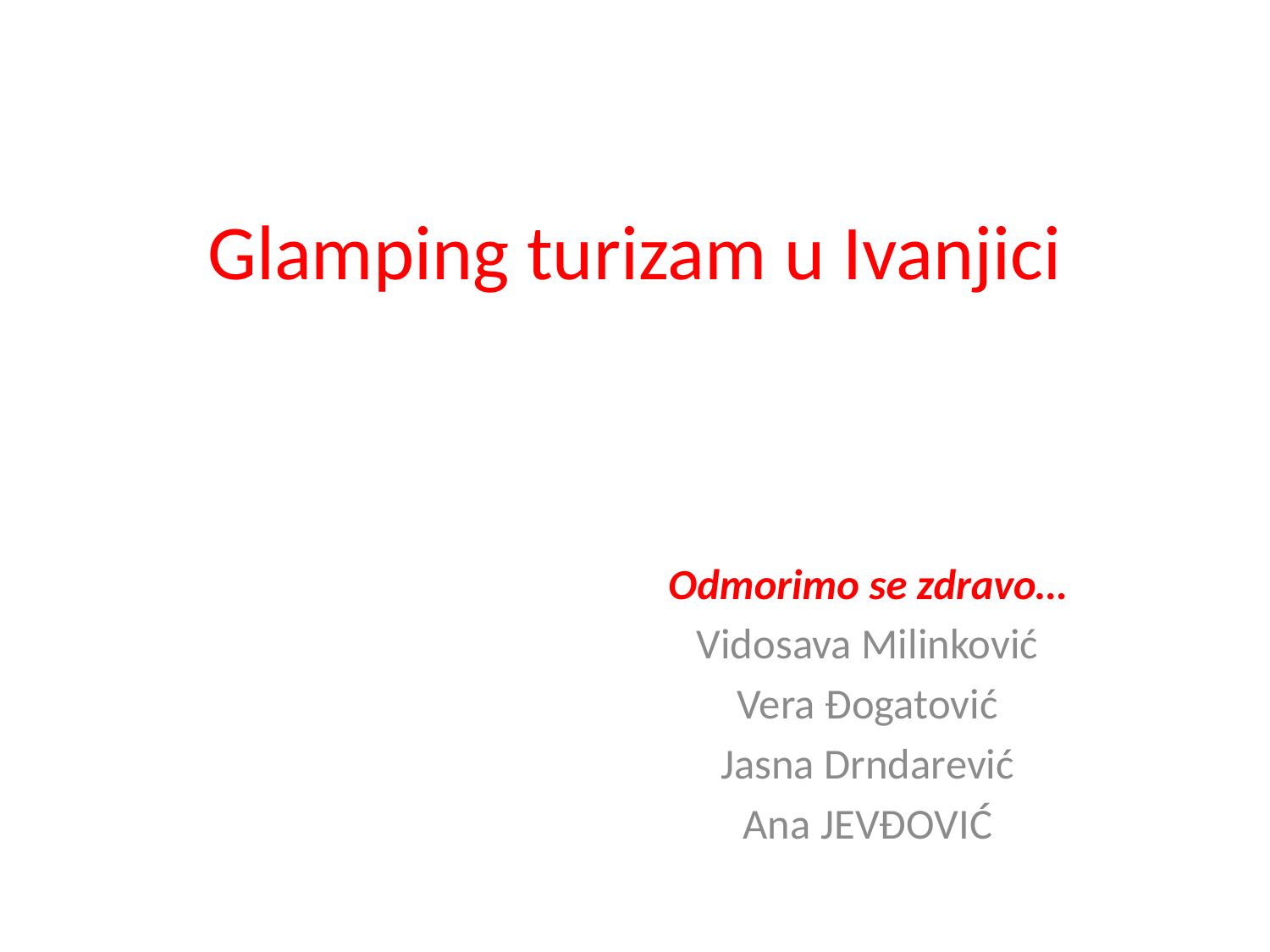

# Glamping turizam u Ivanjici
Odmorimo se zdravo…
Vidosava Milinković
Vera Đogatović
Jasna Drndarević
Ana JEVĐOVIĆ